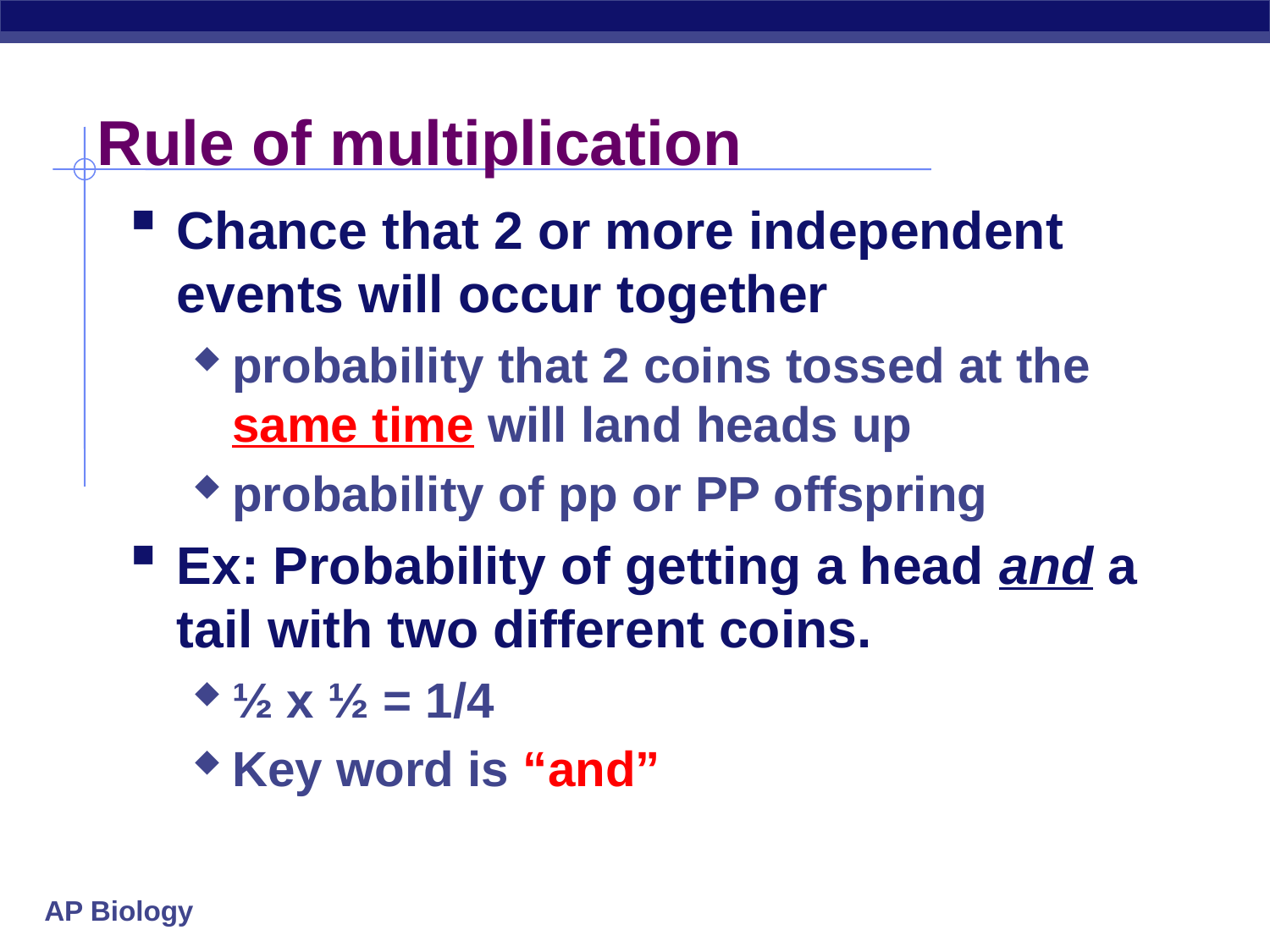

# Rule of multiplication
Chance that 2 or more independent events will occur together
probability that 2 coins tossed at the same time will land heads up
probability of pp or PP offspring
Ex: Probability of getting a head and a tail with two different coins.
½ x ½ = 1/4
Key word is “and”